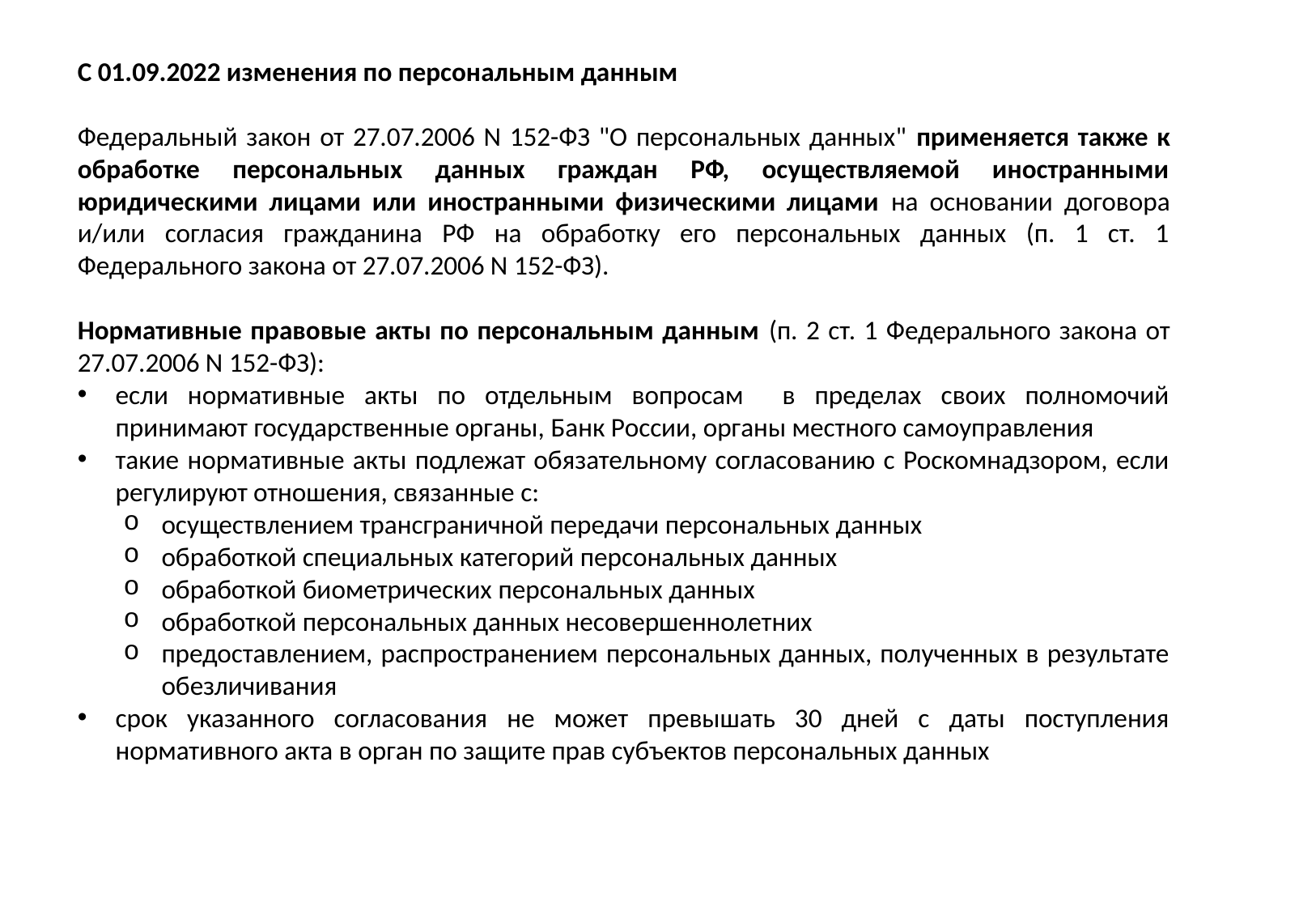

С 01.09.2022 изменения по персональным данным

Федеральный закон от 27.07.2006 N 152-ФЗ "О персональных данных" применяется также к обработке персональных данных граждан РФ, осуществляемой иностранными юридическими лицами или иностранными физическими лицами на основании договора и/или согласия гражданина РФ на обработку его персональных данных (п. 1 ст. 1 Федерального закона от 27.07.2006 N 152-ФЗ).

Нормативные правовые акты по персональным данным (п. 2 ст. 1 Федерального закона от 27.07.2006 N 152-ФЗ):
если нормативные акты по отдельным вопросам  в пределах своих полномочий принимают государственные органы, Банк России, органы местного самоуправления
такие нормативные акты подлежат обязательному согласованию с Роскомнадзором, если регулируют отношения, связанные с:
осуществлением трансграничной передачи персональных данных
обработкой специальных категорий персональных данных
обработкой биометрических персональных данных
обработкой персональных данных несовершеннолетних
предоставлением, распространением персональных данных, полученных в результате обезличивания
срок указанного согласования не может превышать 30 дней с даты поступления нормативного акта в орган по защите прав субъектов персональных данных

29